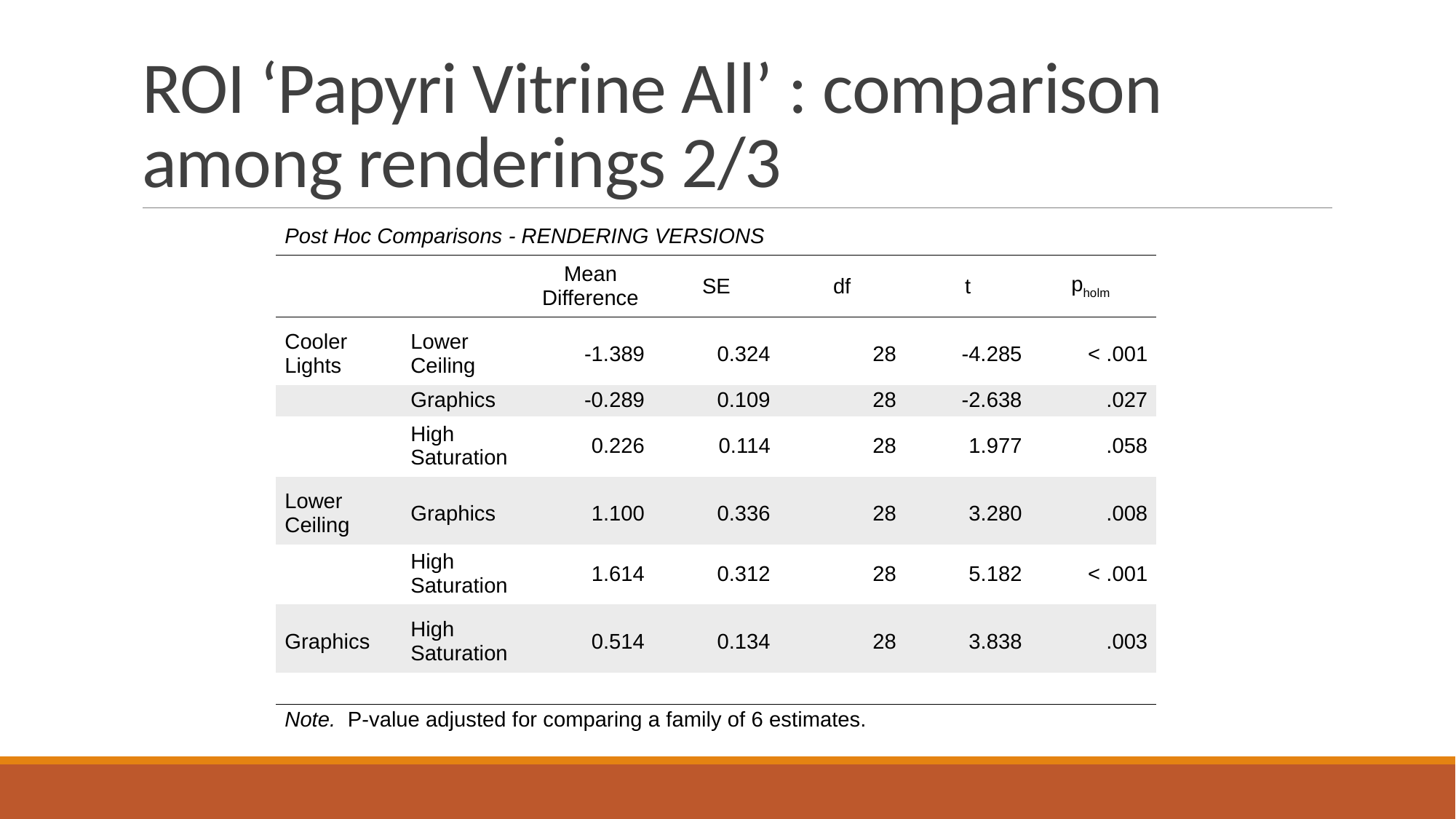

# ROI ‘Papyri Vitrine All’ : comparison among renderings​ 2/3
| Post Hoc Comparisons - RENDERING VERSIONS |  |  |  |  |  |  |
| --- | --- | --- | --- | --- | --- | --- |
|  |  | Mean Difference | SE | df | t | pholm |
| Cooler Lights | Lower Ceiling | -1.389 | 0.324 | 28 | -4.285 | < .001 |
|  | Graphics | -0.289 | 0.109 | 28 | -2.638 | .027 |
|  | High Saturation | 0.226 | 0.114 | 28 | 1.977 | .058 |
| Lower Ceiling | Graphics | 1.100 | 0.336 | 28 | 3.280 | .008 |
|  | High Saturation | 1.614 | 0.312 | 28 | 5.182 | < .001 |
| Graphics | High Saturation | 0.514 | 0.134 | 28 | 3.838 | .003 |
|  |  |  |  |  |  |  |
| Note.  P-value adjusted for comparing a family of 6 estimates. |  |  |  |  |  |  |